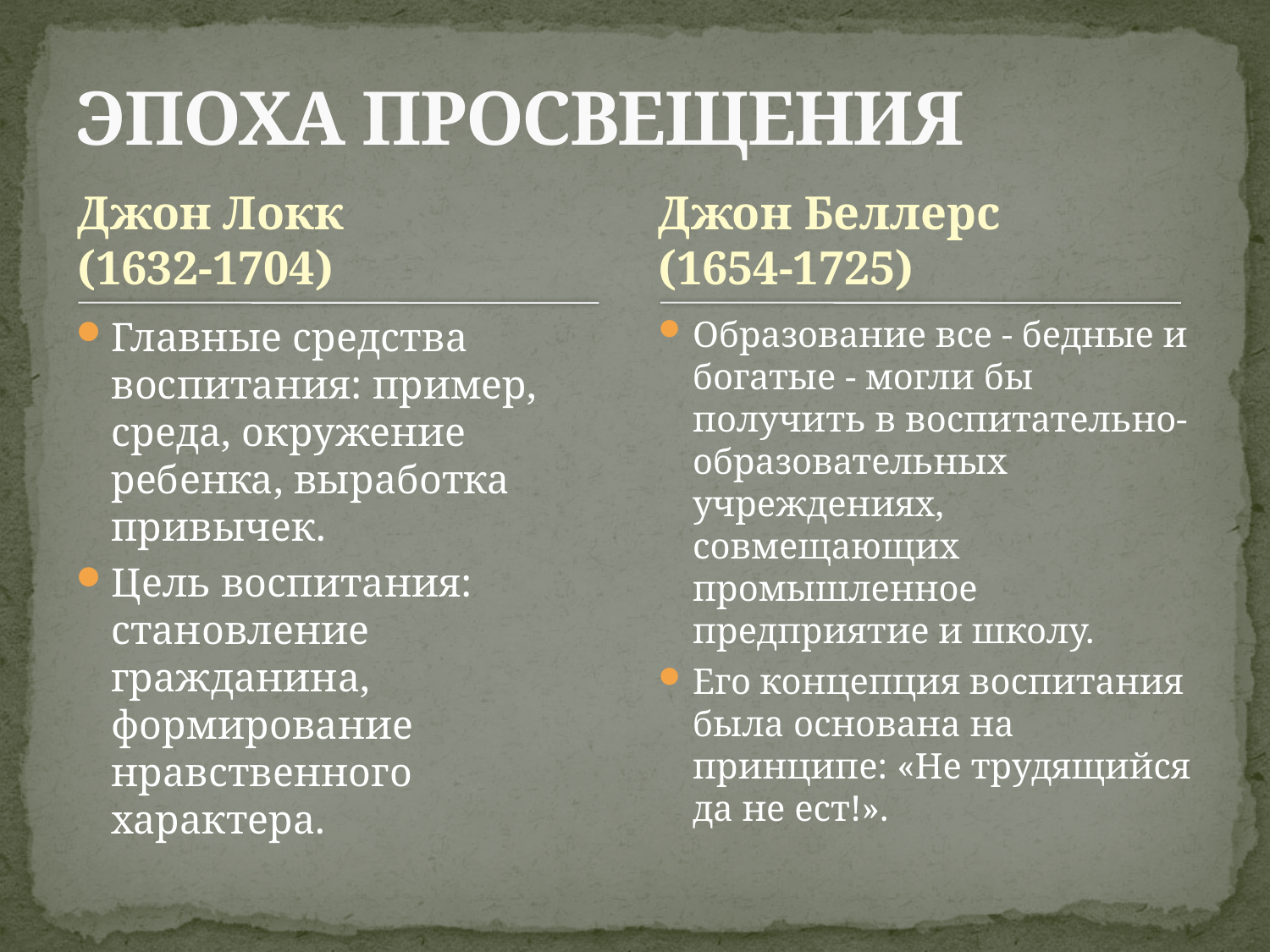

# ЭПОХА ПРОСВЕЩЕНИЯ

Джон Локк
(1632-1704)
Джон Беллерс
(1654-1725)
Главные средства воспитания: пример, среда, окружение ребенка, выработка привычек.
Цель воспитания: становление гражданина, формирование нравственного характера.
Образование все - бедные и богатые - могли бы получить в воспитательно-образовательных учреждениях, совмещающих промышленное предприятие и школу.
Его концепция воспитания была основана на принципе: «Не трудящийся да не ест!».